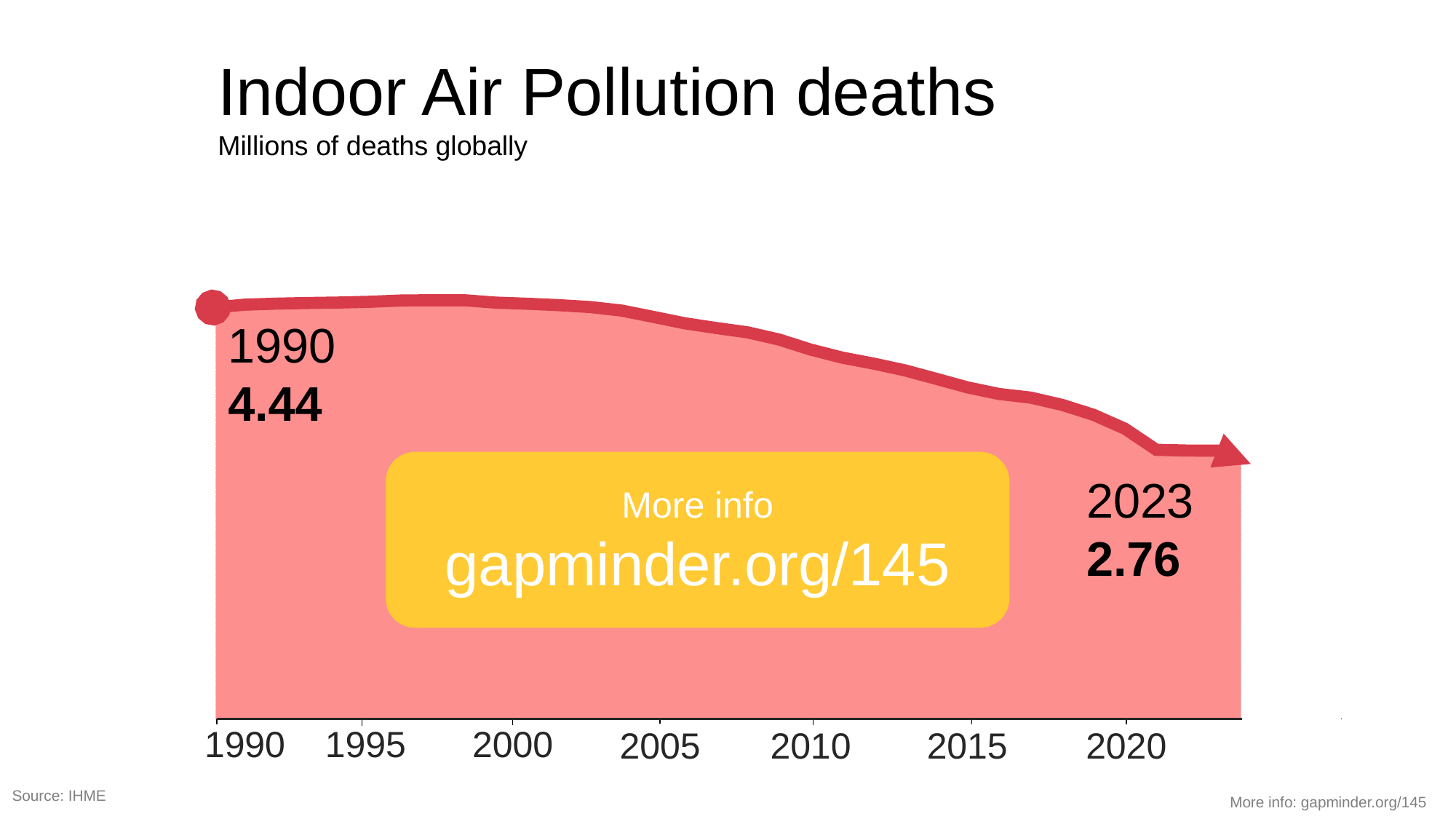

Indoor Air Pollution deaths
Millions of deaths globally

1990
4.44
More info
gapminder.org/145
2023
2.76

1990
1995
2000
2005
2010
2015
2020

Source: IHME
More info: gapminder.org/145